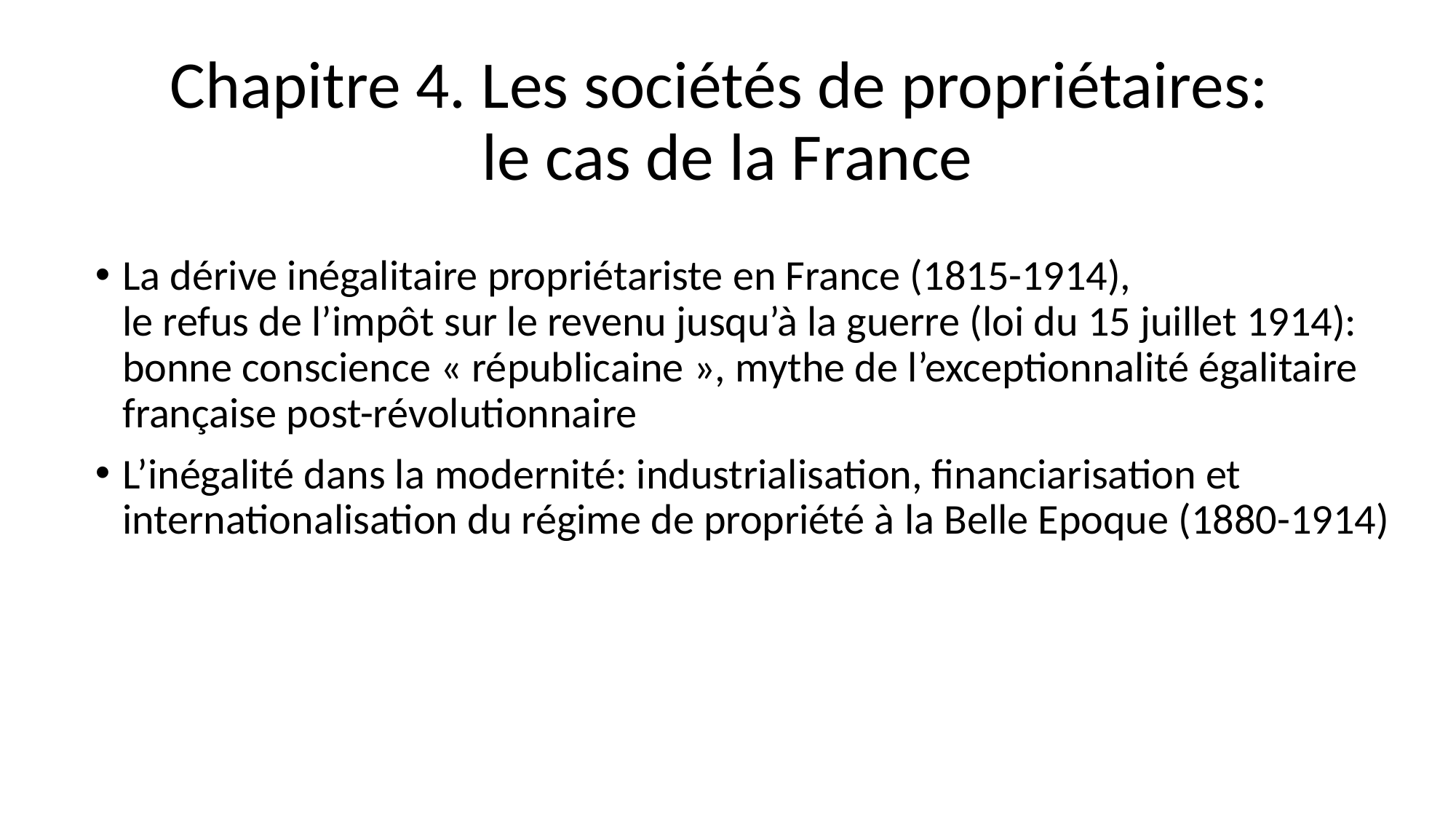

# Chapitre 4. Les sociétés de propriétaires: le cas de la France
La dérive inégalitaire propriétariste en France (1815-1914),                            le refus de l’impôt sur le revenu jusqu’à la guerre (loi du 15 juillet 1914):  bonne conscience « républicaine », mythe de l’exceptionnalité égalitaire française post-révolutionnaire
L’inégalité dans la modernité: industrialisation, financiarisation et internationalisation du régime de propriété à la Belle Epoque (1880-1914)